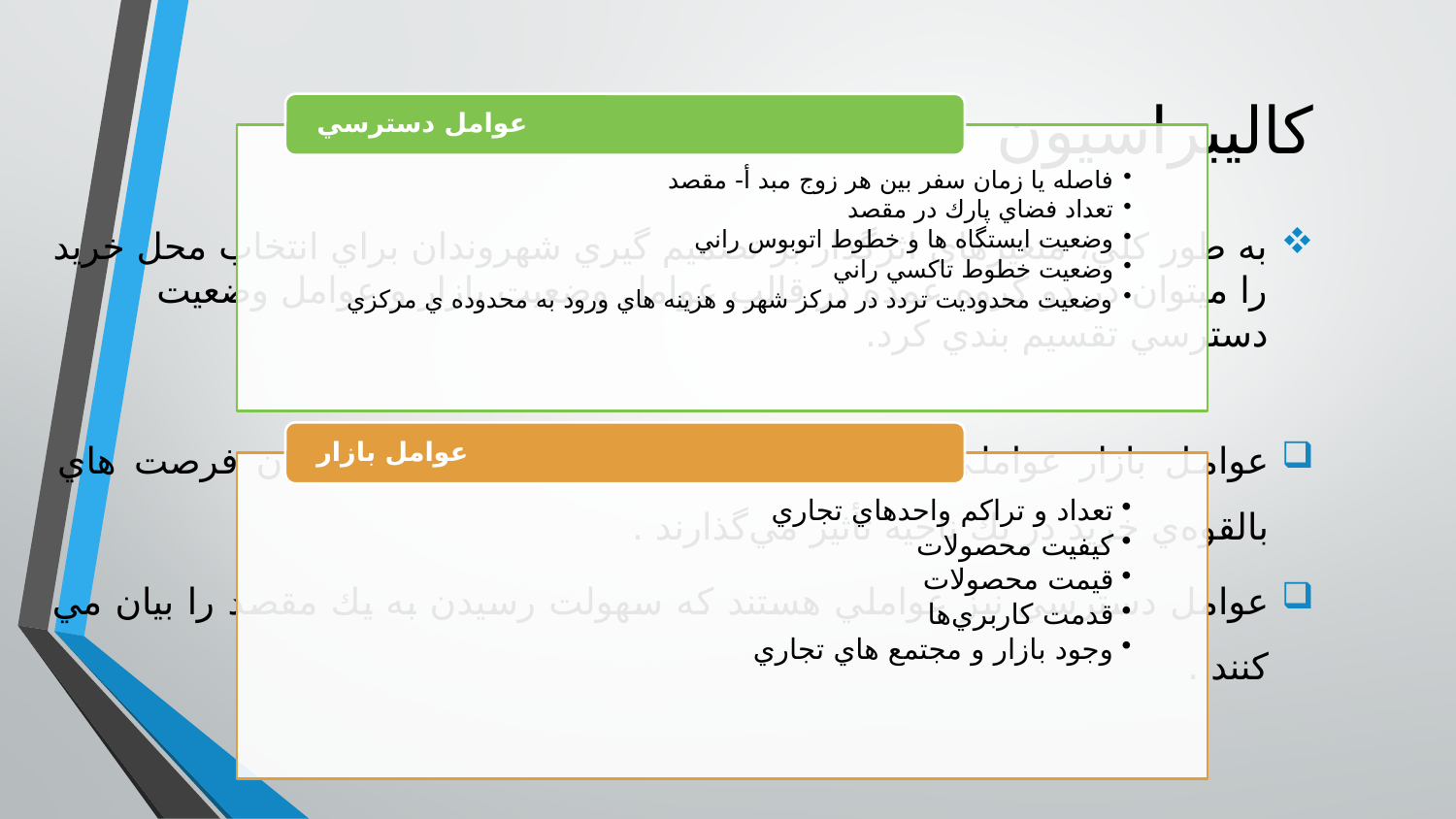

# کالیبراسیون
فاصله يا زمان سفر بين هر زوج مبد أ- مقصد
تعداد فضاي پارك در مقصد
وضعيت ايستگاه ها و خطوط اتوبوس راني
وضعيت خطوط تاكسي راني
وضعيت محدوديت تردد در مركز شهر و هزينه هاي ورود به محدوده ي مركزي
عوامل دسترسي
تعداد و تراكم واحدهاي تجاري
كيفيت محصولات
قيمت محصولات
قدمت كاربري‌ها
وجود بازار و مجتمع هاي تجاري
عوامل بازار
به طور كلي، متغيرهاي اثرگذار بر تصميم گيري شهروندان براي انتخاب محل خريد را ميتوان در دو گروه عمده در قالب عوامل وضعيت بازار و عوامل وضعيت دسترسي تقسيم بندي كرد.

عوامل بازار عواملي هستند كه بر ميزان جذابيت و فعال شدن فرصت هاي بالقوه‌ي خريد در يك ناحيه تأثير مي‌گذارند .
عوامل دسترسي نيز عواملي هستند كه سهولت رسيدن به يك مقصد را بيان مي كنند .